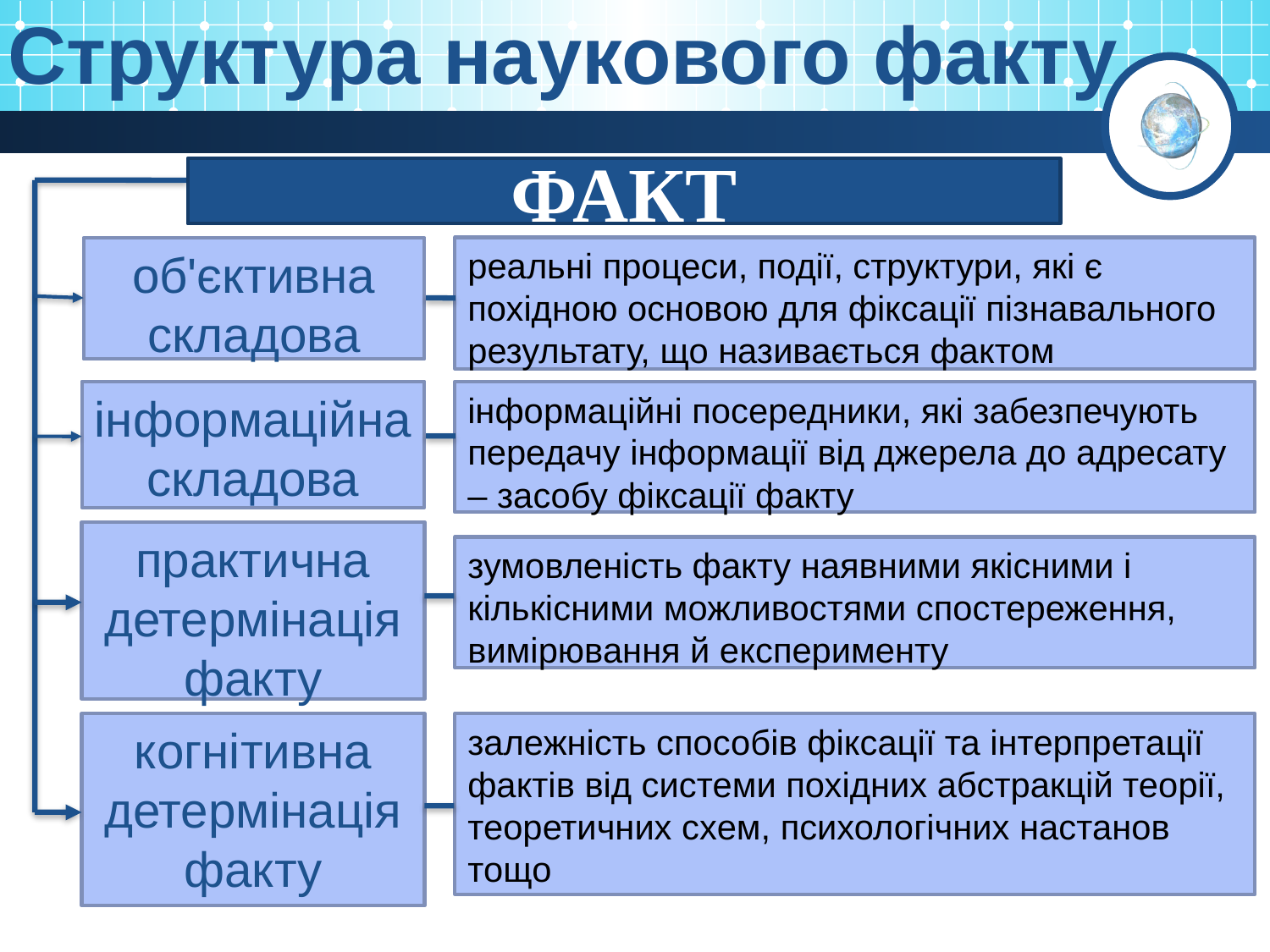

Структура наукового факту

ФАКТ

реальні процеси, події, структури, які є похідною основою для фіксації пізнавального результату, що називається фактом
об'єктивна складова
інформаційна складова
інформаційні посередники, які забезпечують передачу інформації від джерела до адресату – засобу фіксації факту

практична детермінація факту
зумовленість факту наявними якісними і кількісними можливостями спостереження, вимірювання й експерименту

когнітивна детермінація факту
залежність способів фіксації та інтерпретації фактів від системи похідних абстракцій теорії, теоретичних схем, психологічних настанов тощо